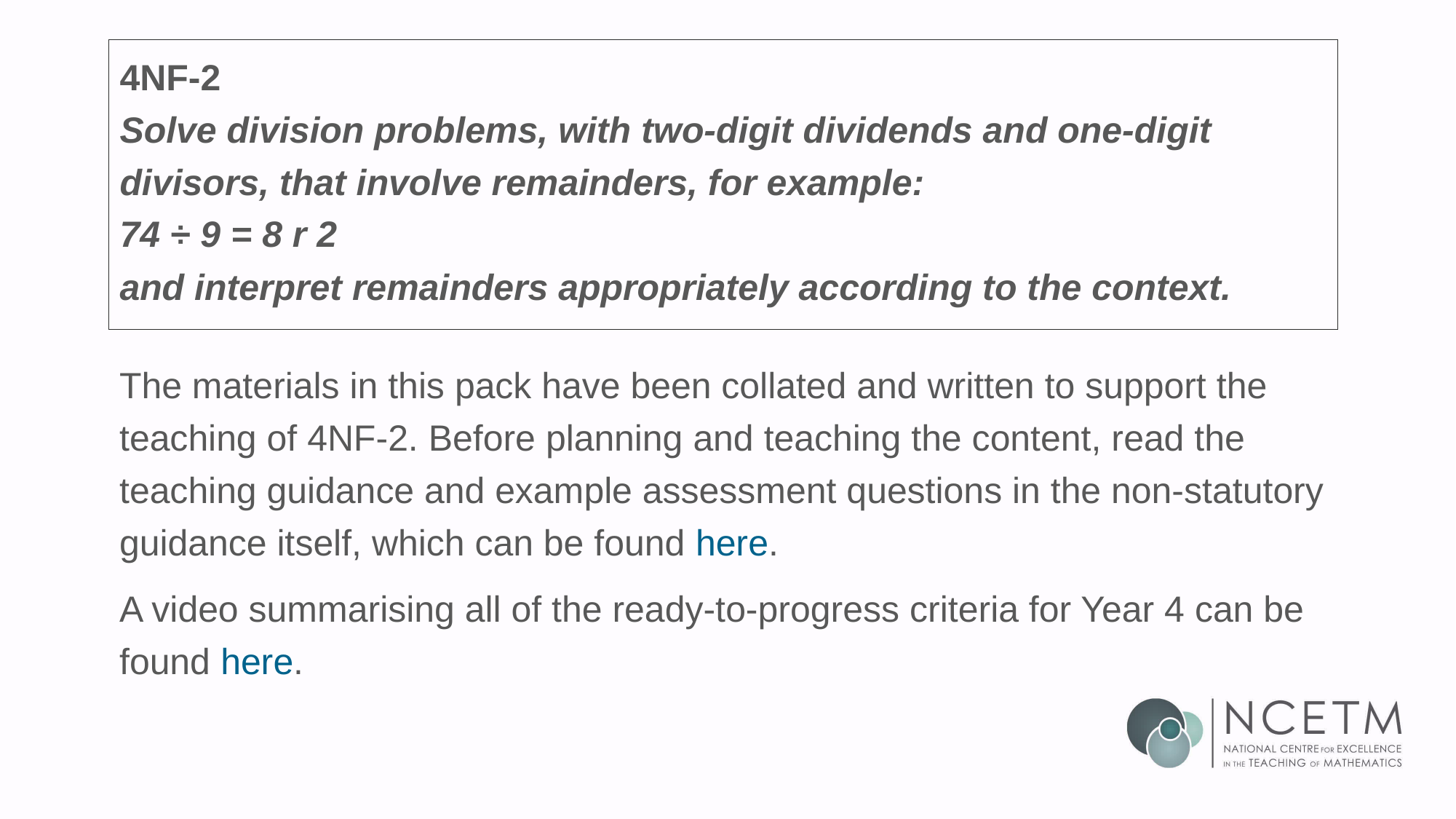

# 4NF-2 Solve division problems, with two-digit dividends and one-digit divisors, that involve remainders, for example: 74 ÷ 9 = 8 r 2 and interpret remainders appropriately according to the context.
The materials in this pack have been collated and written to support the teaching of 4NF-2. Before planning and teaching the content, read the teaching guidance and example assessment questions in the non-statutory guidance itself, which can be found here.
A video summarising all of the ready-to-progress criteria for Year 4 can be found here.